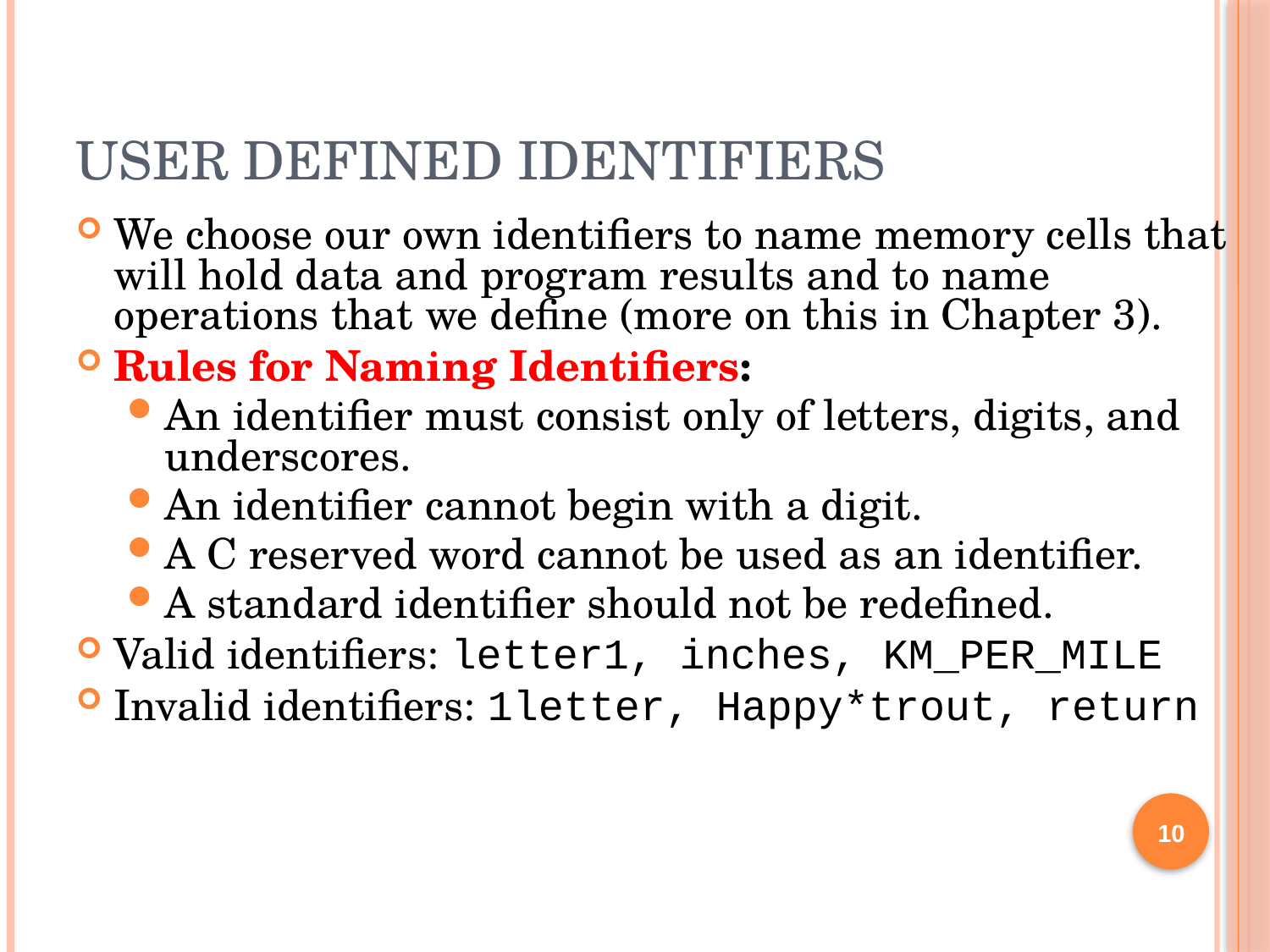

# User Defined Identifiers
We choose our own identifiers to name memory cells that will hold data and program results and to name operations that we define (more on this in Chapter 3).
Rules for Naming Identifiers:
An identifier must consist only of letters, digits, and underscores.
An identifier cannot begin with a digit.
A C reserved word cannot be used as an identifier.
A standard identifier should not be redefined.
Valid identifiers: letter1, inches, KM_PER_MILE
Invalid identifiers: 1letter, Happy*trout, return
10